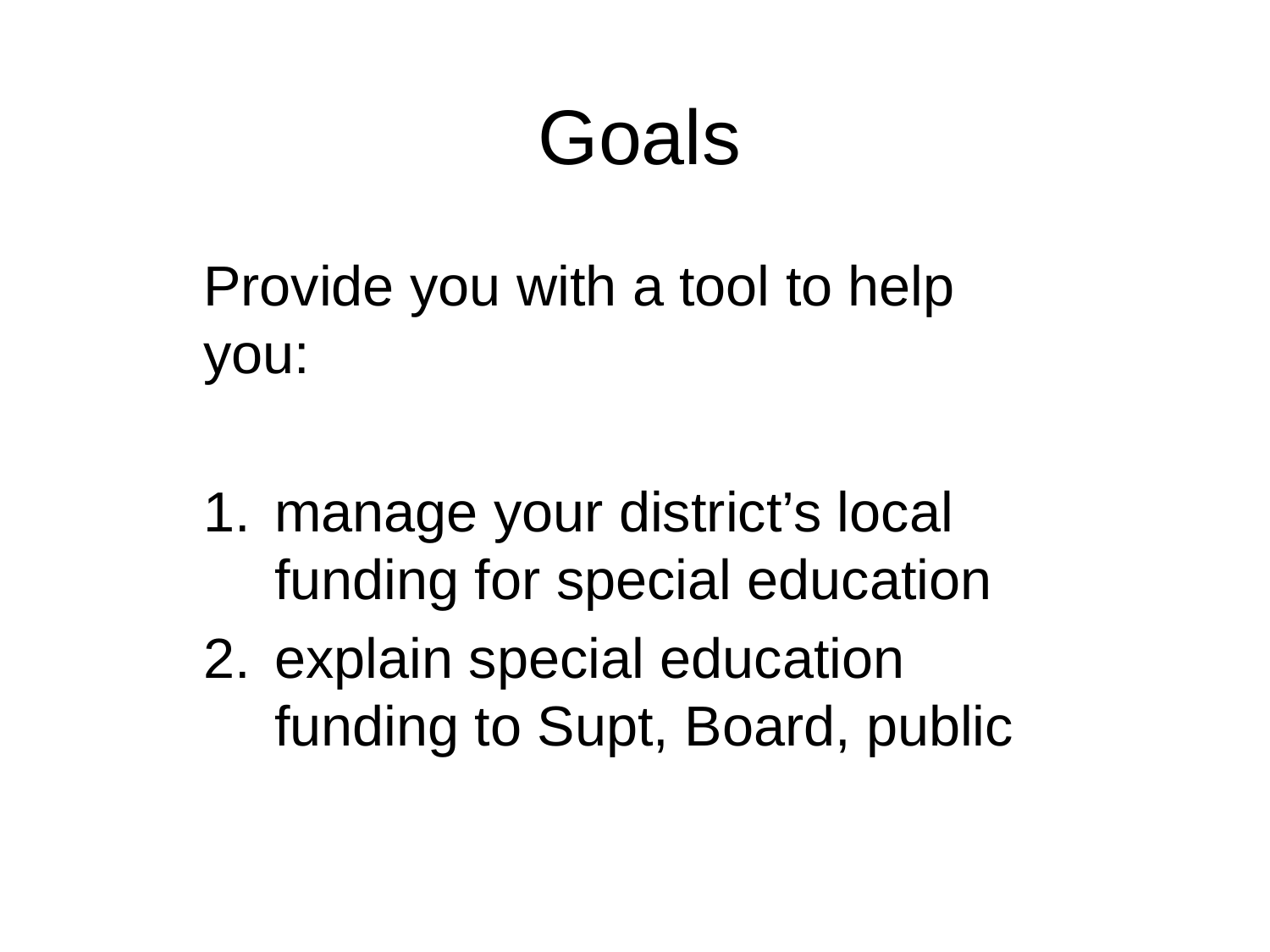

# Goals
Provide you with a tool to help you:

manage your district’s local funding for special education
explain special education funding to Supt, Board, public